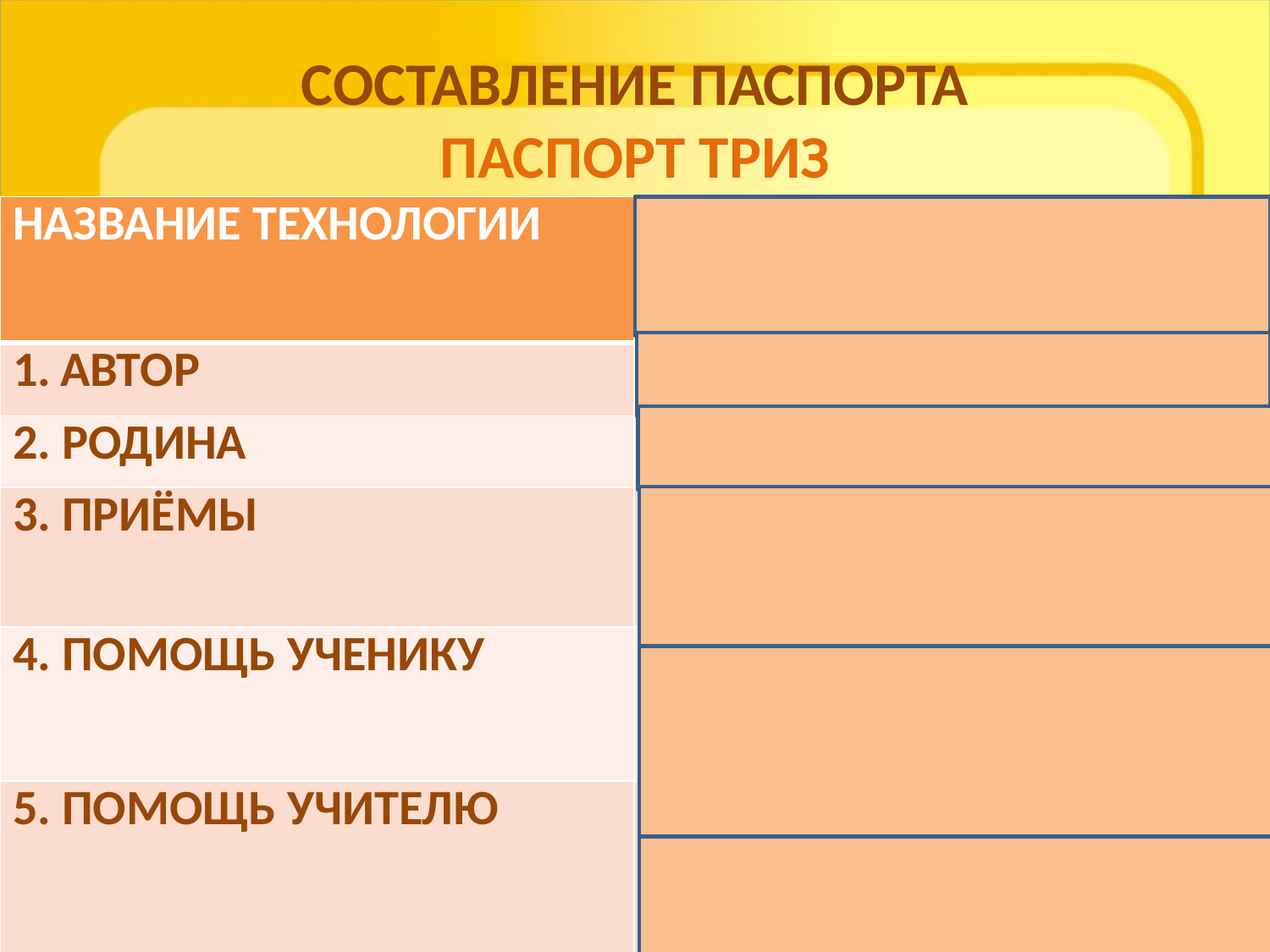

# СОСТАВЛЕНИЕ ПАСПОРТА ПАСПОРТ ТРИЗ
| НАЗВАНИЕ ТЕХНОЛОГИИ | ТЕХНОЛОГИЯ РЕШЕНИЯ ИЗОБРЕТАТЕЛЬСКИХ ЗАДАЧ |
| --- | --- |
| АВТОР | Генрих Саулович Альтшуллер |
| 2. РОДИНА | СССР,1946 год |
| 3. ПРИЁМЫ | Фантазирование (эвроритм), эмпатия (синектика), загадки, составь паспорт. И другие. |
| 4. ПОМОЩЬ УЧЕНИКУ | Учит их отстаивать свою точку зрения, формирует у детей понимание речи, обогащает словарь, активизирует речь учащихся. |
| 5. ПОМОЩЬ УЧИТЕЛЮ | Развивает творческие способности учителя, гибкость и системность мышления, формирует готовность к восприятию нового, обеспечивает профессиональный рост. |